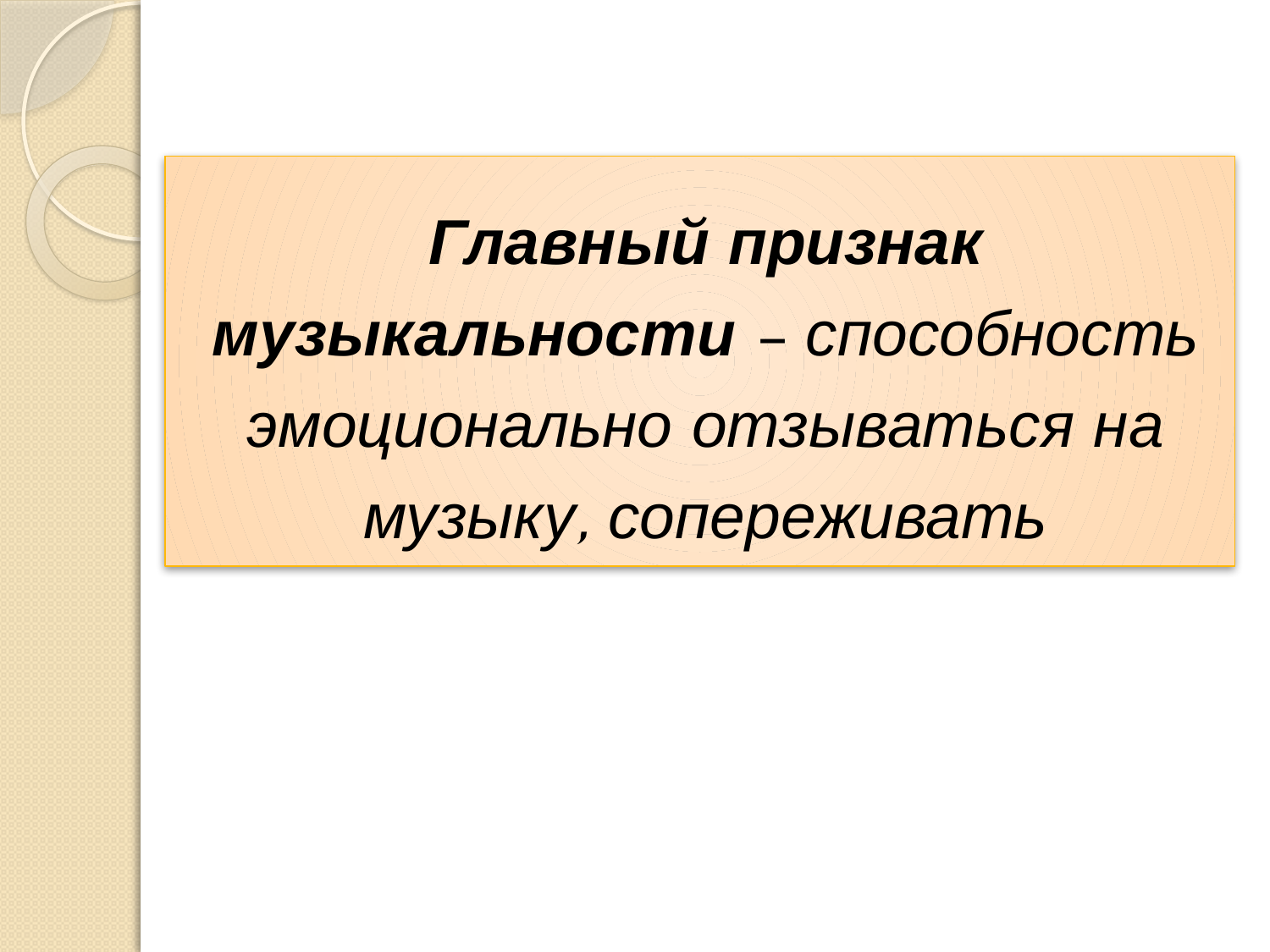

# Главный признак музыкальности – способность эмоционально отзываться на музыку, сопереживать